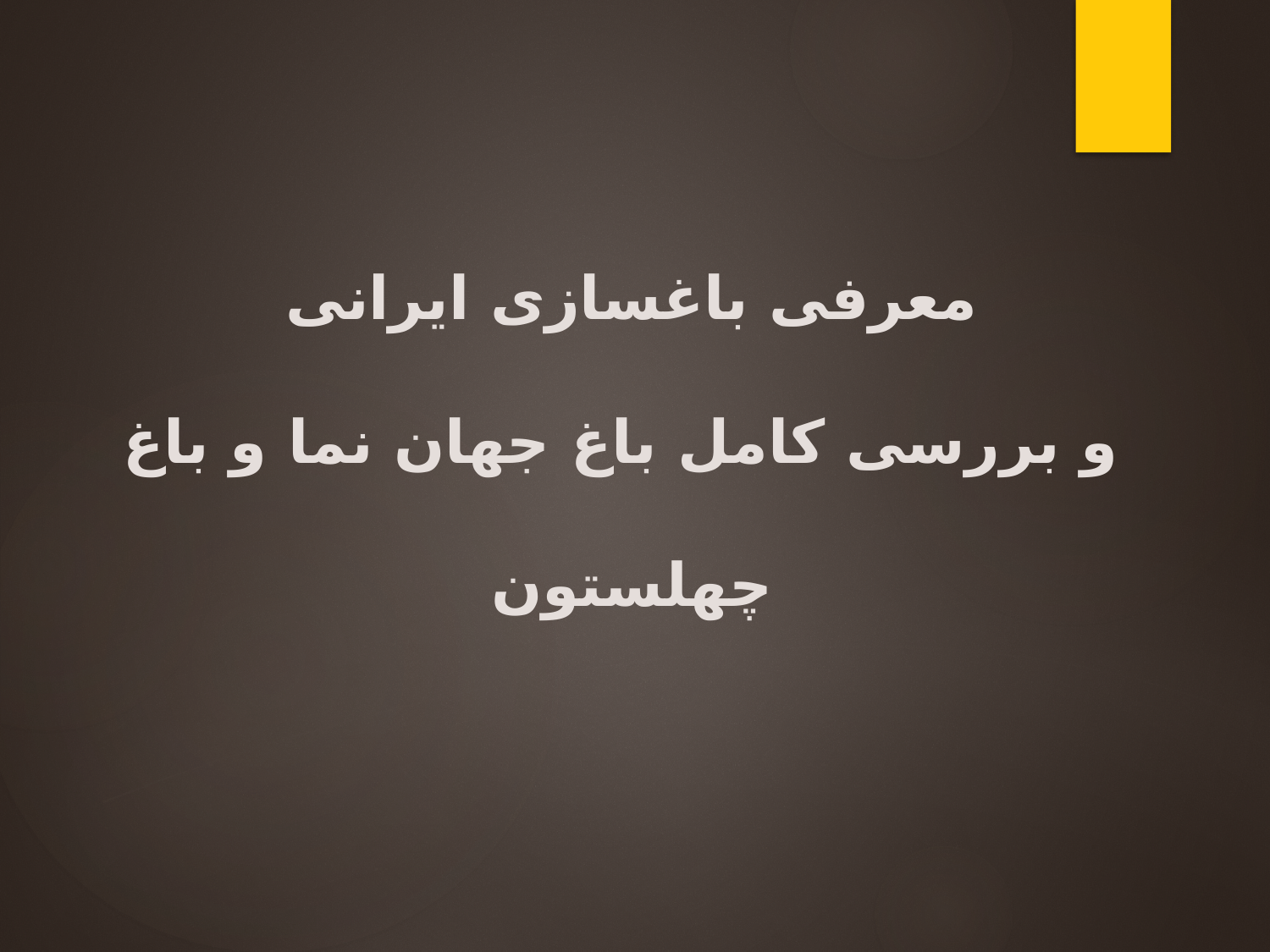

# معرفی باغسازی ایرانی و بررسی کامل باغ جهان نما و باغ چهلستون